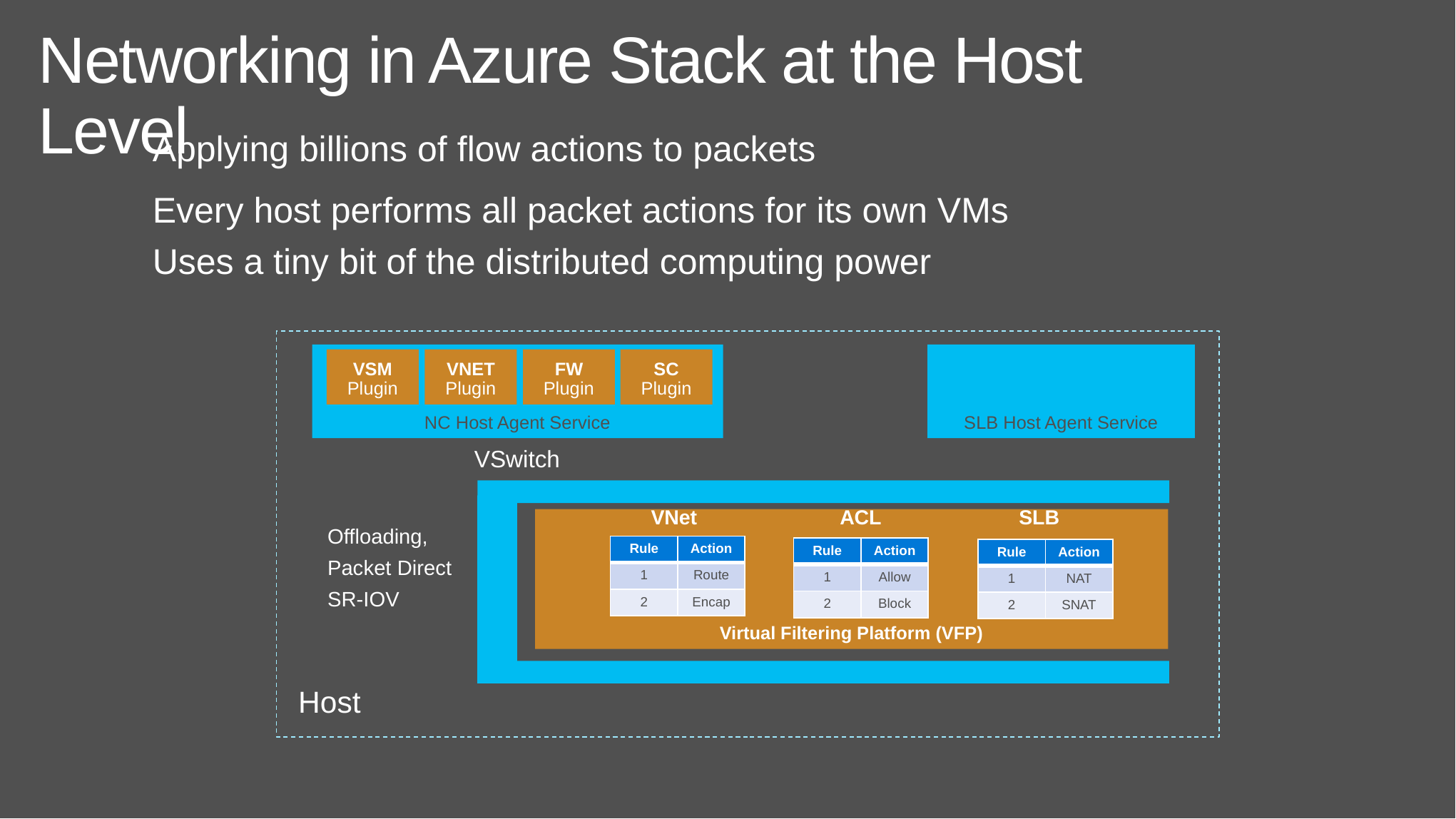

Networking in Azure Stack at the Host Level
Applying billions of flow actions to packets
Every host performs all packet actions for its own VMs
Uses a tiny bit of the distributed computing power

Host
NC Host Agent Service
SLB Host Agent Service
VSM
Plugin
VNET
Plugin
FW
Plugin
SC
Plugin
VSwitch

SLB
ACL
VNet
Offloading,
Packet Direct
SR-IOV
Virtual Filtering Platform (VFP)
| Rule | Action |
| --- | --- |
| 1 | Route |
| 2 | Encap |
| Rule | Action |
| --- | --- |
| 1 | Allow |
| 2 | Block |
| Rule | Action |
| --- | --- |
| 1 | NAT |
| 2 | SNAT |